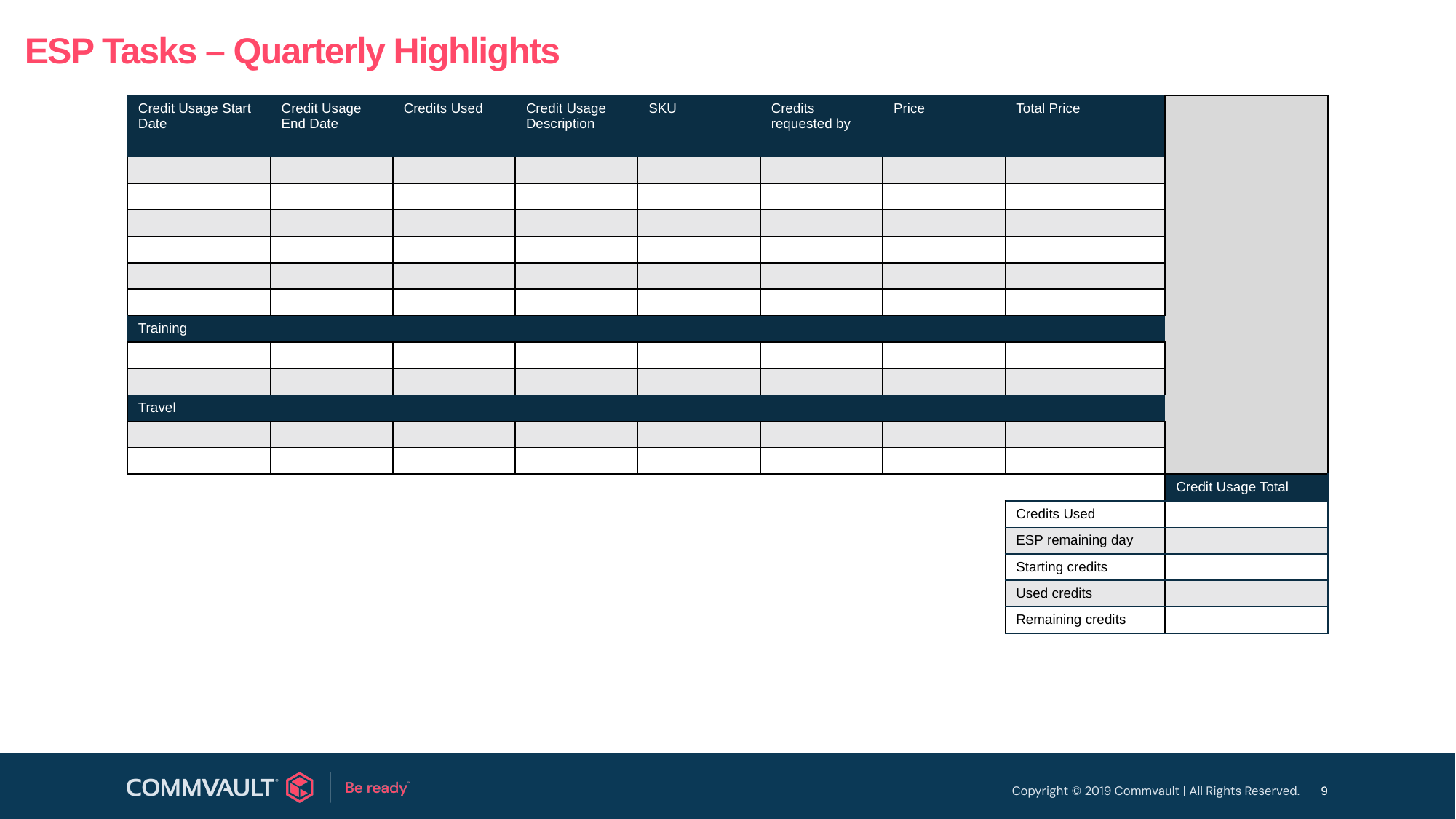

# ESP Tasks – Quarterly Highlights
| Credit Usage Start Date | Credit Usage End Date | Credits Used | Credit Usage Description | SKU | Credits requested by | Price | Total Price |  |
| --- | --- | --- | --- | --- | --- | --- | --- | --- |
|  |  |  |  |  |  |  |  |  |
|  |  |  |  |  |  |  |  |  |
|  |  |  |  |  |  |  |  |  |
|  |  |  |  |  |  |  |  |  |
|  |  |  |  |  |  |  |  |  |
|  |  |  |  |  |  |  |  |  |
| Training |  |  |  |  |  |  |  |  |
|  |  |  |  |  |  |  |  |  |
|  |  |  |  |  |  |  |  |  |
| Travel |  |  |  |  |  |  |  |  |
|  |  |  |  |  |  |  |  |  |
|  |  |  |  |  |  |  |  |  |
|  |  |  |  |  |  |  |  | Credit Usage Total |
|  |  |  |  |  |  |  | Credits Used |  |
|  |  |  |  |  |  |  | ESP remaining day |  |
|  |  |  |  |  |  |  | Starting credits |  |
|  |  |  |  |  |  |  | Used credits |  |
|  |  |  |  |  |  |  | Remaining credits |  |
9